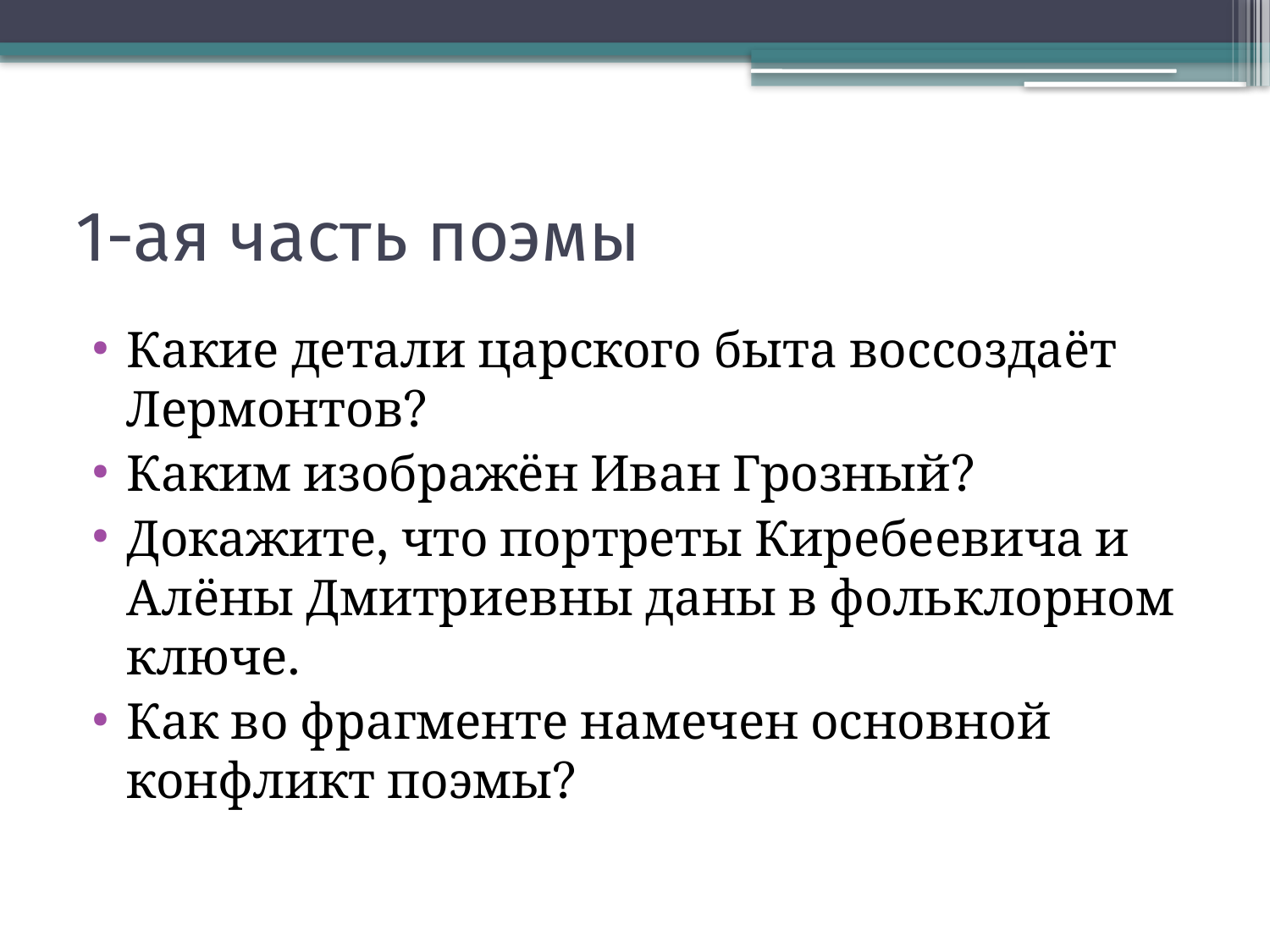

# 1-ая часть поэмы
Какие детали царского быта воссоздаёт Лермонтов?
Каким изображён Иван Грозный?
Докажите, что портреты Киребеевича и Алёны Дмитриевны даны в фольклорном ключе.
Как во фрагменте намечен основной конфликт поэмы?